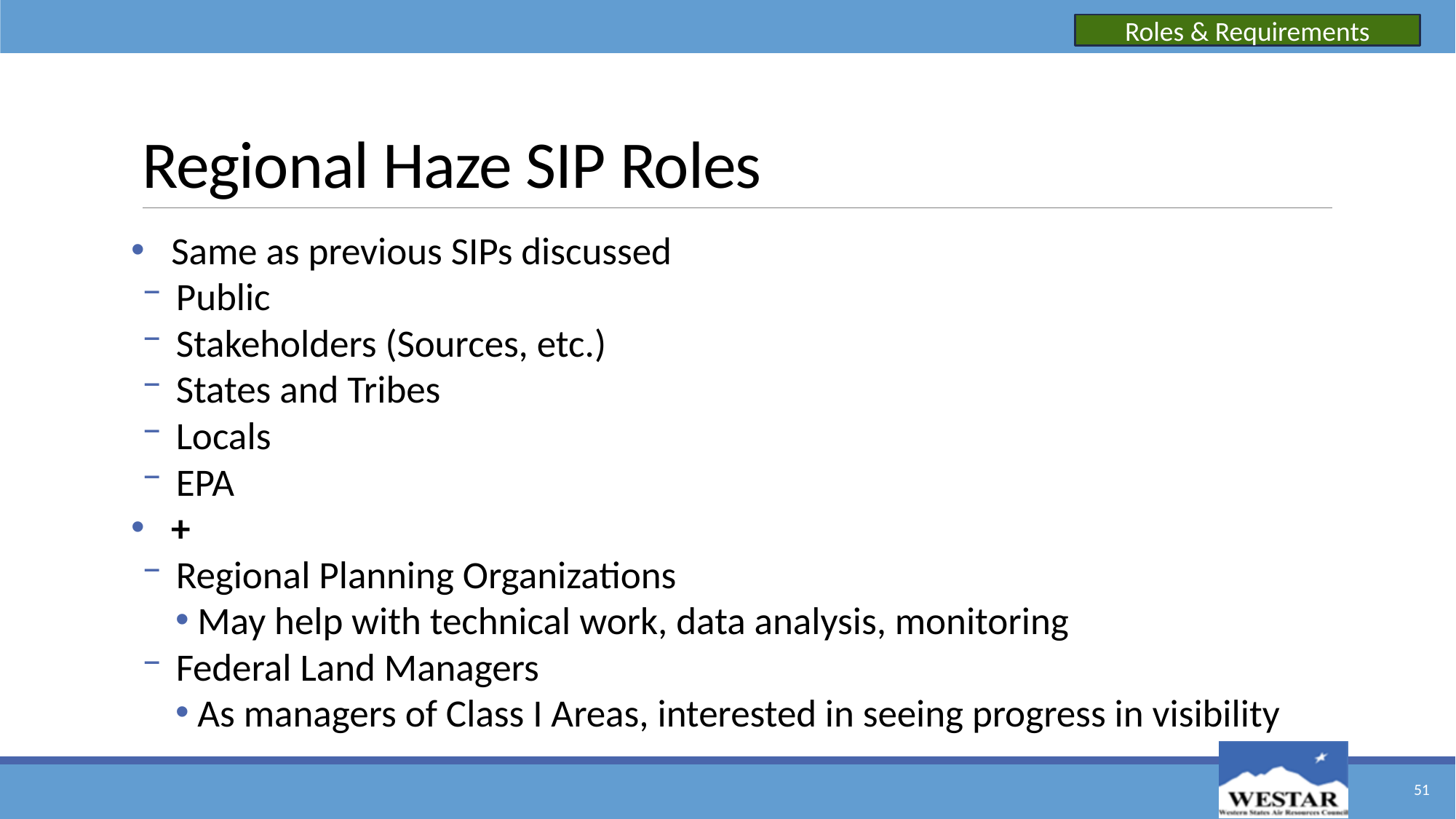

Roles & Requirements
# Regional Haze SIP Roles
Same as previous SIPs discussed
Public
Stakeholders (Sources, etc.)
States and Tribes
Locals
EPA
+
Regional Planning Organizations
May help with technical work, data analysis, monitoring
Federal Land Managers
As managers of Class I Areas, interested in seeing progress in visibility

51